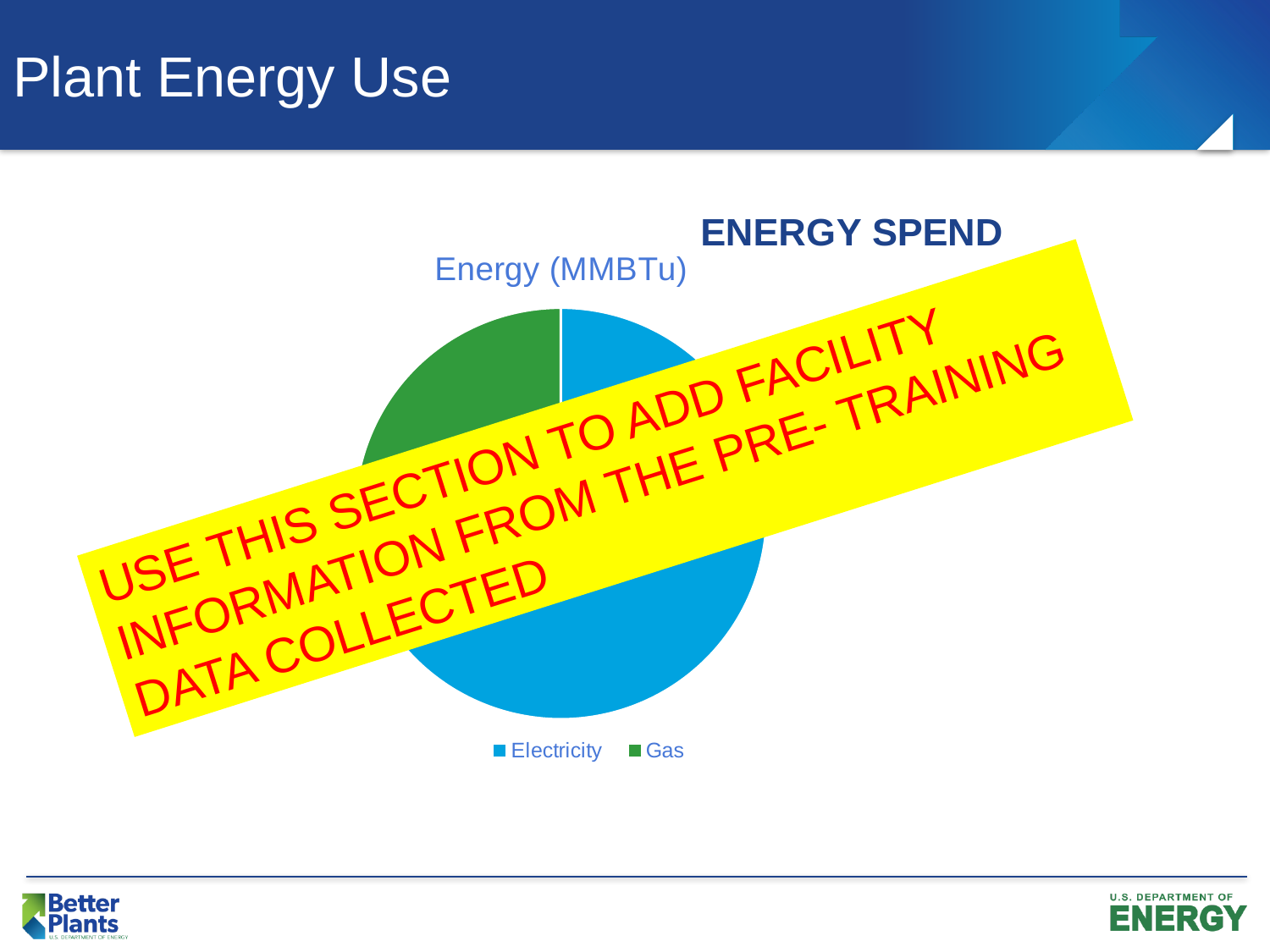

# Plant Energy Use

### Chart: ENERGY SPEND

| Category |
|---|

### Chart:

| Category | Energy (MMBTu) |  |
|---|---|---|
| Electricity | 2401309.200754018 | None |
| Gas | 781941.2794513 | None |
USE THIS SECTION TO ADD FACILITY INFORMATION FROM THE PRE- TRAINING DATA COLLECTED